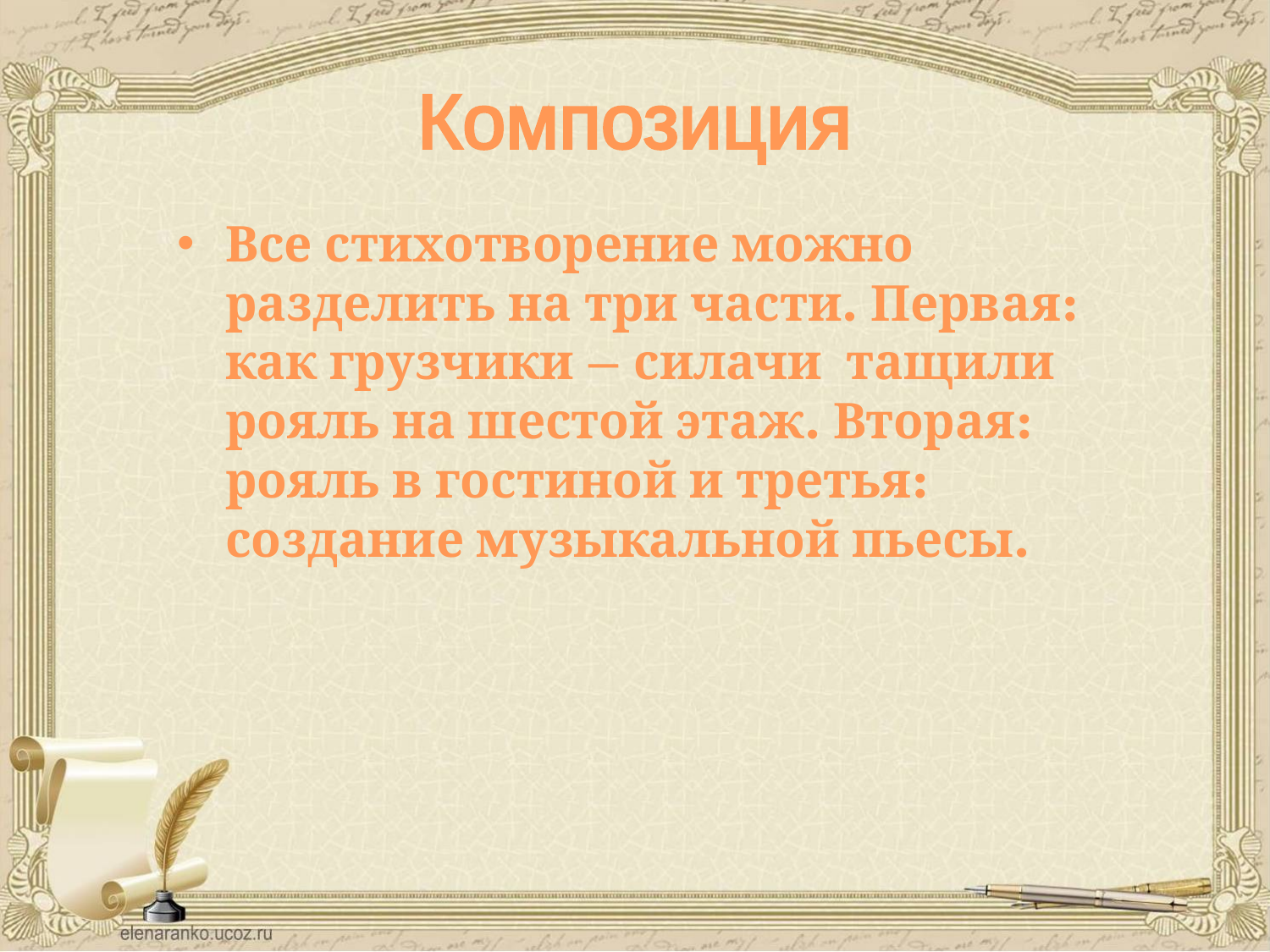

# Композиция
Все стихотворение можно разделить на три части. Первая: как грузчики – силачи  тащили рояль на шестой этаж. Вторая: рояль в гостиной и третья: создание музыкальной пьесы.